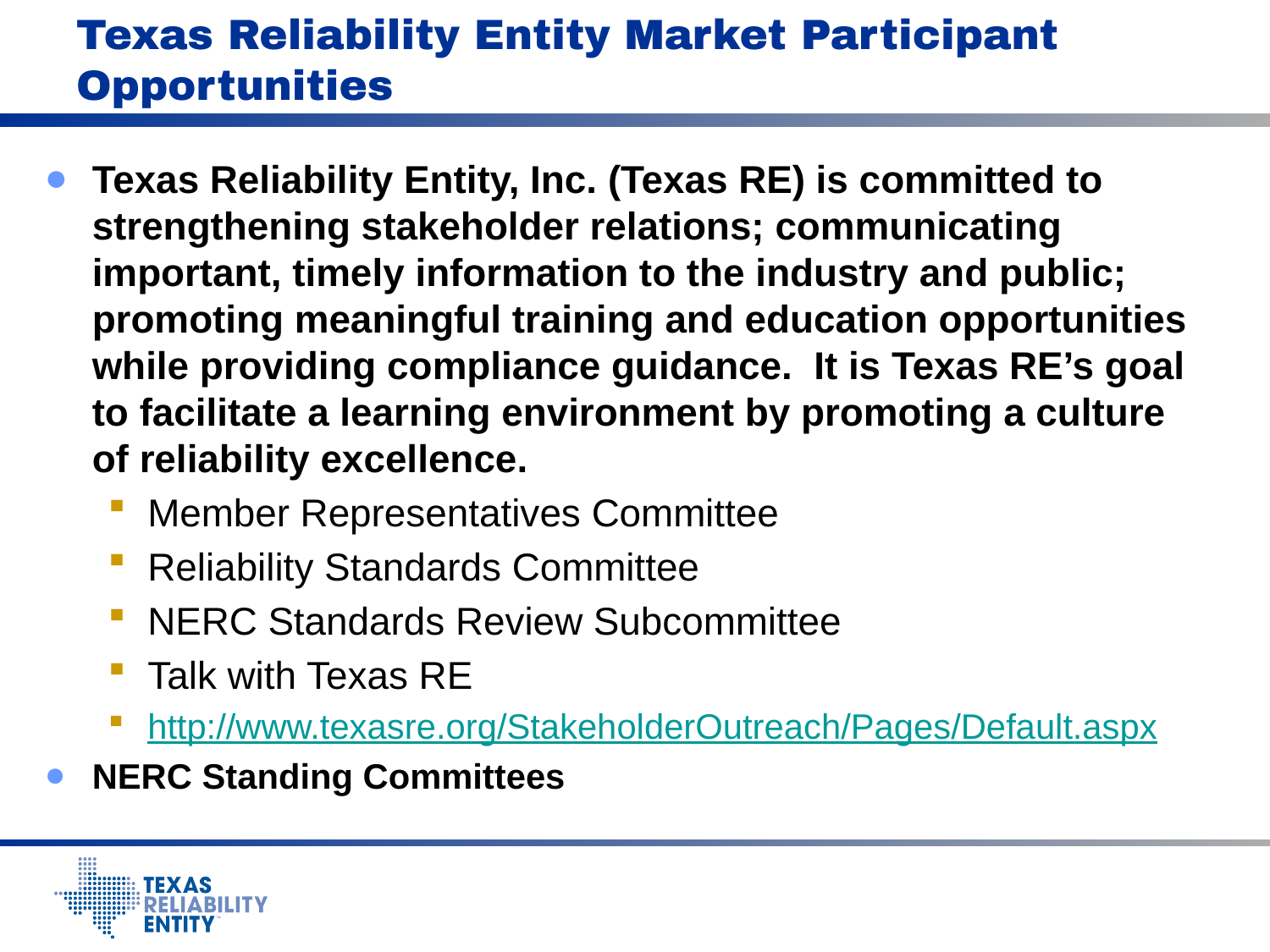

# Texas Reliability Entity Market Participant Opportunities
Texas Reliability Entity, Inc. (Texas RE) is committed to strengthening stakeholder relations; communicating important, timely information to the industry and public; promoting meaningful training and education opportunities while providing compliance guidance.  It is Texas RE’s goal to facilitate a learning environment by promoting a culture of reliability excellence.
Member Representatives Committee
Reliability Standards Committee
NERC Standards Review Subcommittee
Talk with Texas RE
http://www.texasre.org/StakeholderOutreach/Pages/Default.aspx
NERC Standing Committees